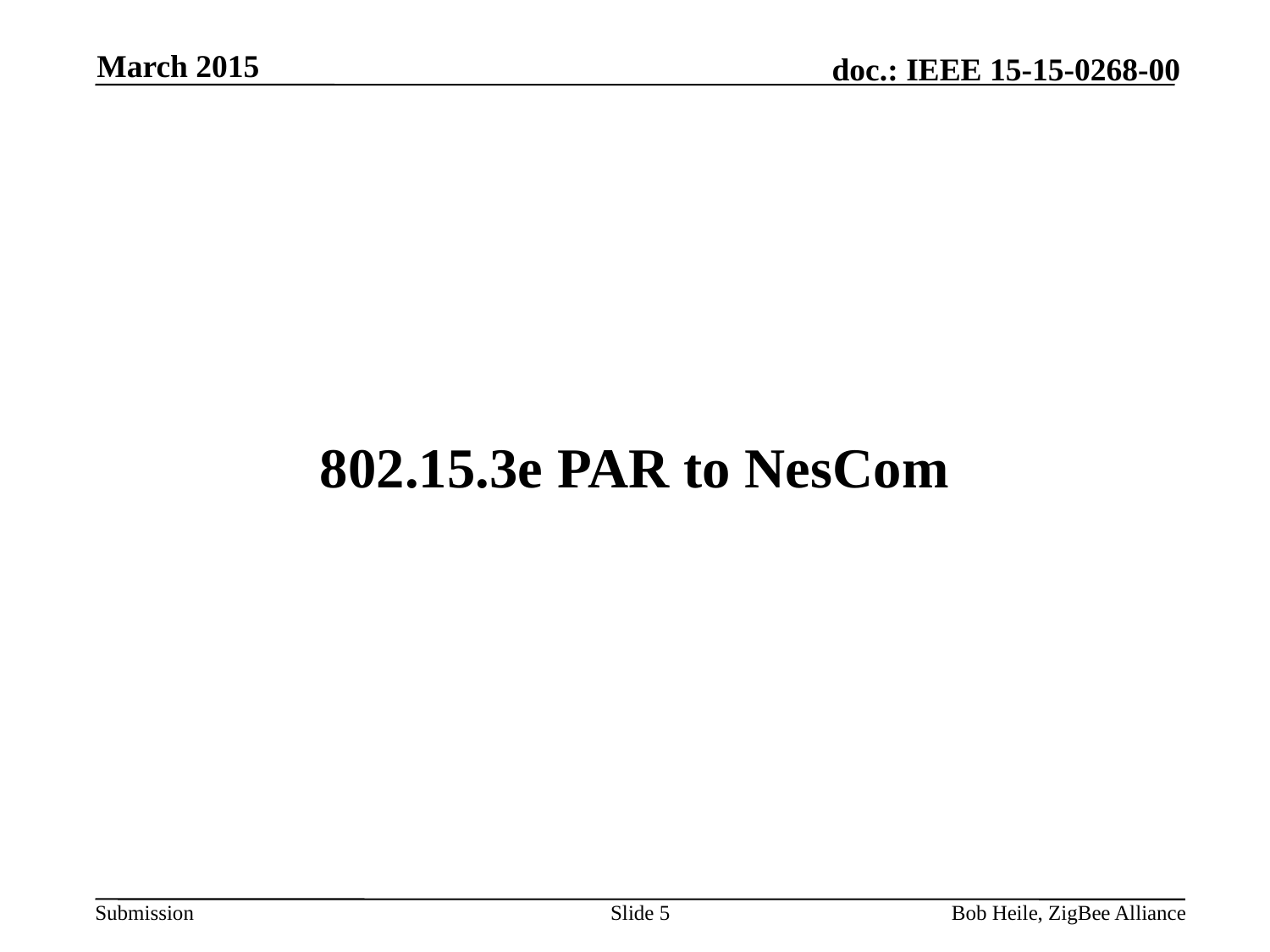

March 2015
# 802.15.3e PAR to NesCom
Slide 5
Bob Heile, ZigBee Alliance